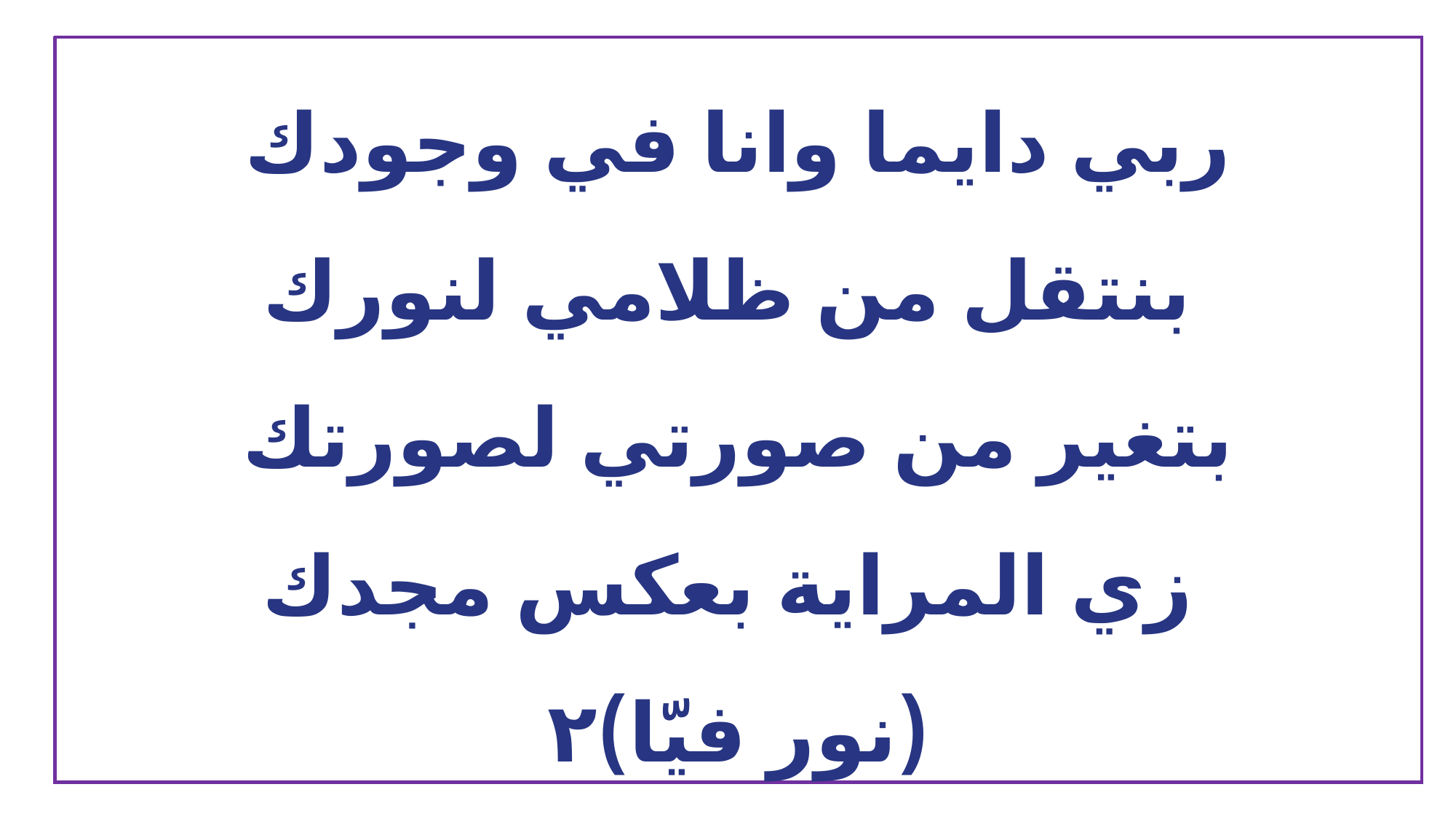

ربي دايما وانا في وجودك
 بنتقل من ظلامي لنورك
بتغير من صورتي لصورتك
 زي المراية بعكس مجدك
(نور فيّا)٢